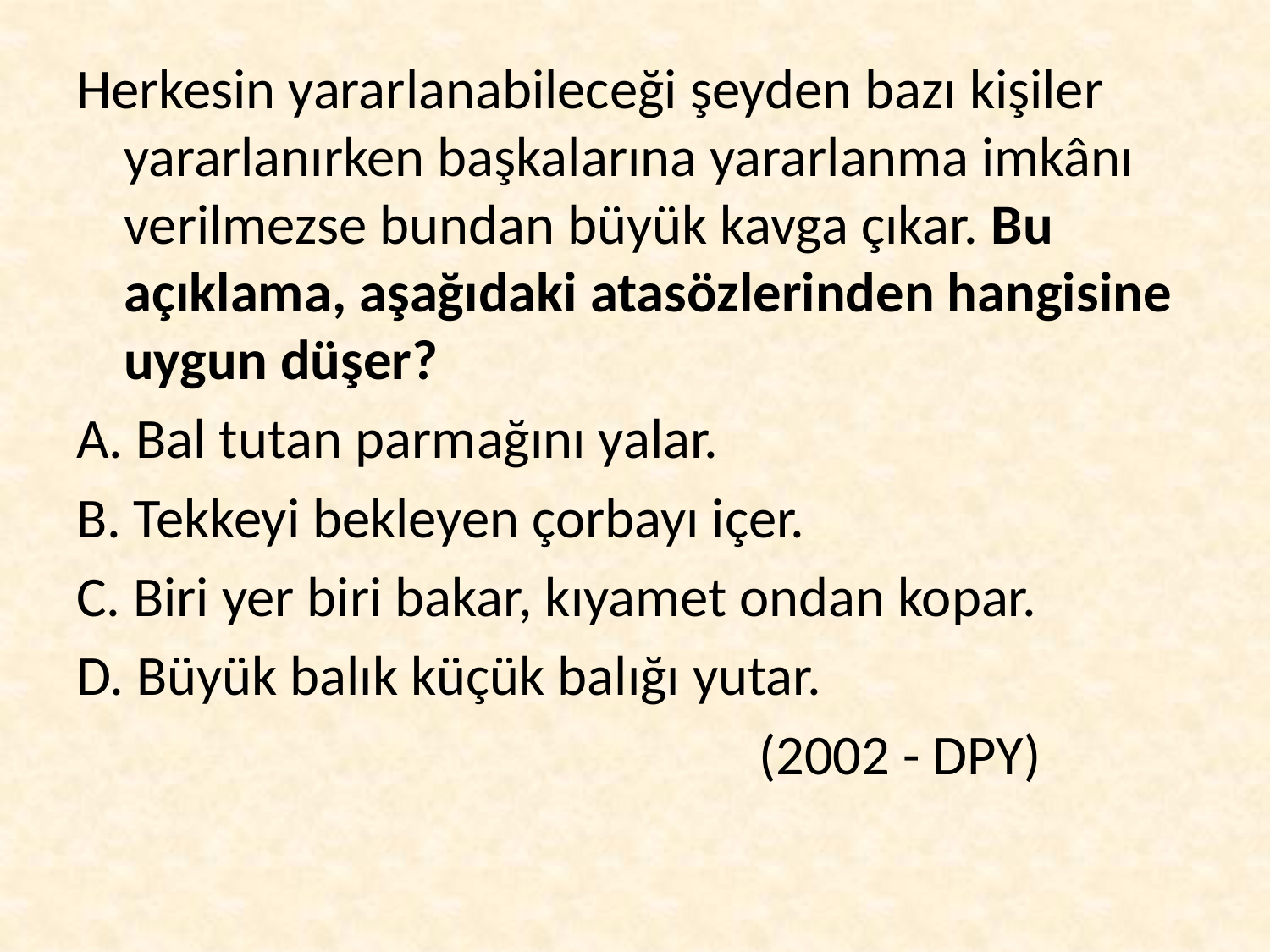

Herkesin yararlanabileceği şeyden bazı kişiler yararlanırken başkalarına yararlanma imkânı verilmezse bundan büyük kavga çıkar. Bu açıklama, aşağıdaki atasözlerinden hangisine uygun düşer?
A. Bal tutan parmağını yalar.
B. Tekkeyi bekleyen çorbayı içer.
C. Biri yer biri bakar, kıyamet ondan kopar.
D. Büyük balık küçük balığı yutar.
						(2002 - DPY)